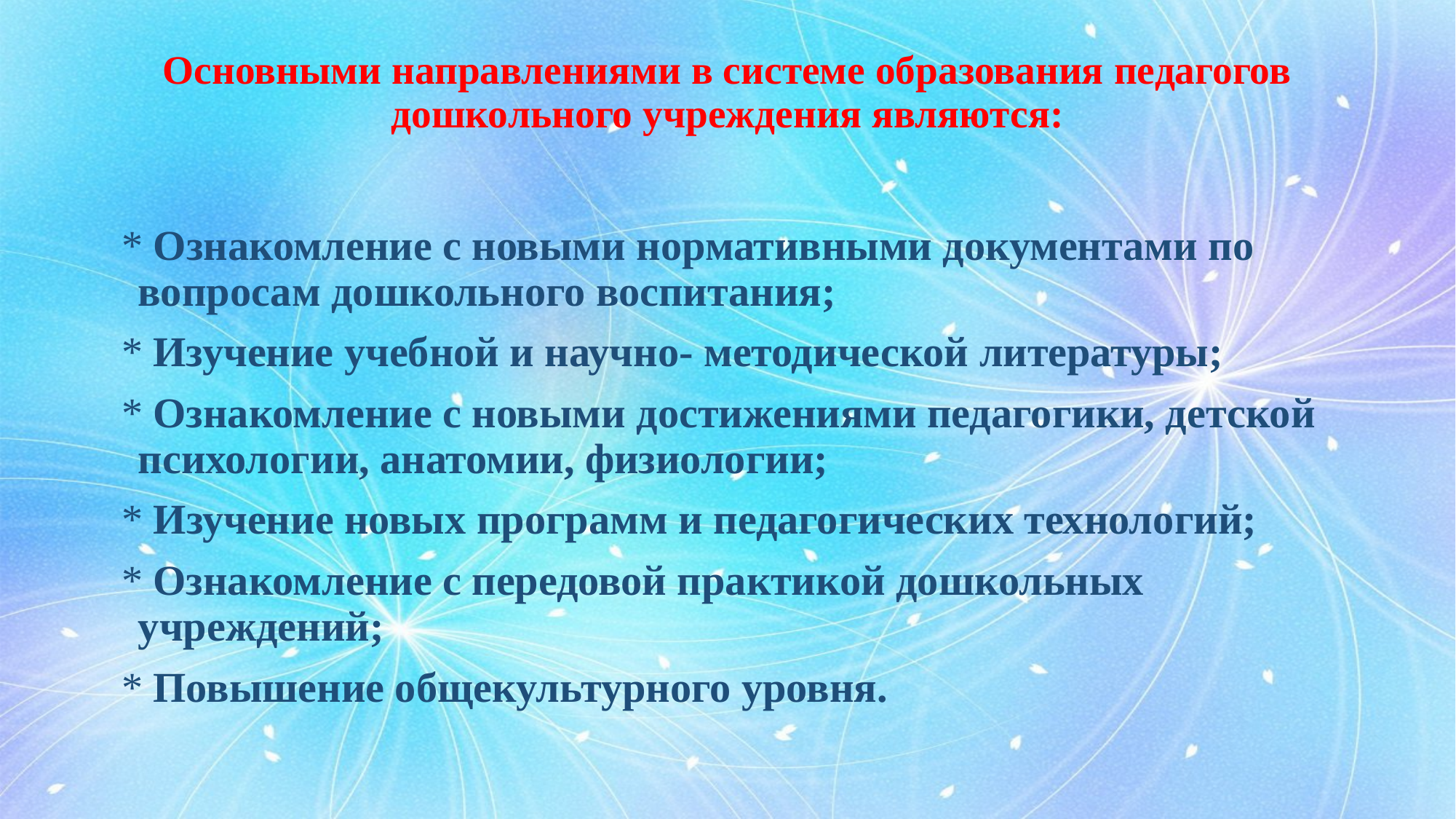

# Основными направлениями в системе образования педагогов дошкольного учреждения являются:
 * Ознакомление с новыми нормативными документами по вопросам дошкольного воспитания;
 * Изучение учебной и научно- методической литературы;
 * Ознакомление с новыми достижениями педагогики, детской психологии, анатомии, физиологии;
 * Изучение новых программ и педагогических технологий;
 * Ознакомление с передовой практикой дошкольных учреждений;
 * Повышение общекультурного уровня.